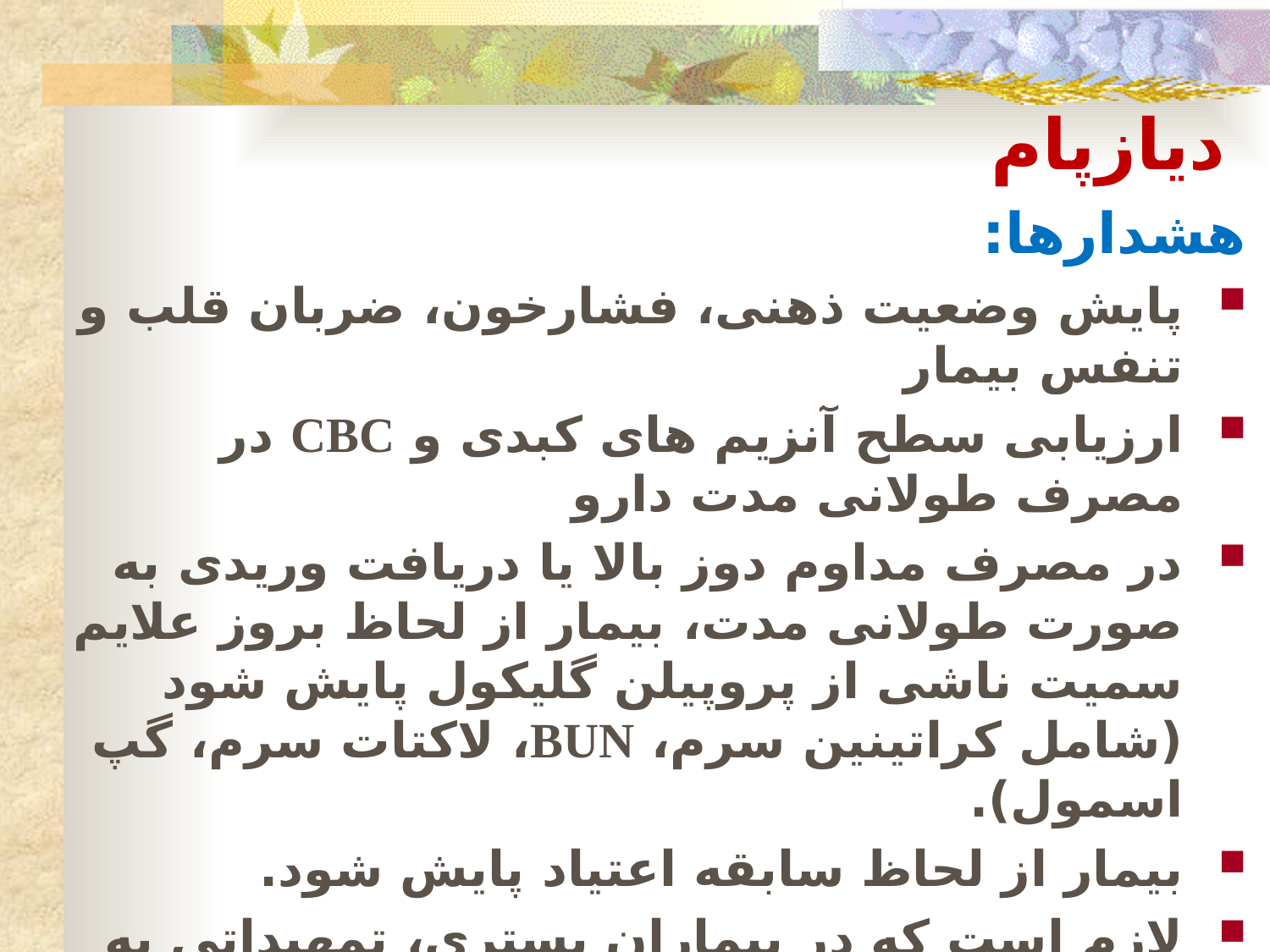

# دیازپام
هشدارها:
پایش وضعیت ذهنی، فشارخون، ضربان قلب و تنفس بیمار
ارزیابی سطح آنزیم های کبدی و CBC در مصرف طولانی مدت دارو
در مصرف مداوم دوز بالا یا دریافت وریدی به صورت طولانی مدت، بیمار از لحاظ بروز علایم سمیت ناشی از پروپیلن گلیکول پایش شود (شامل کراتینین سرم، BUN، لاکتات سرم، گپ اسمول).
بیمار از لحاظ سابقه اعتیاد پایش شود.
لازم است که در بیماران بستری، تمهیداتی به منظور جلوگیری از سقوط و به زمین افتادن بیمار در نظر گرفته شود.